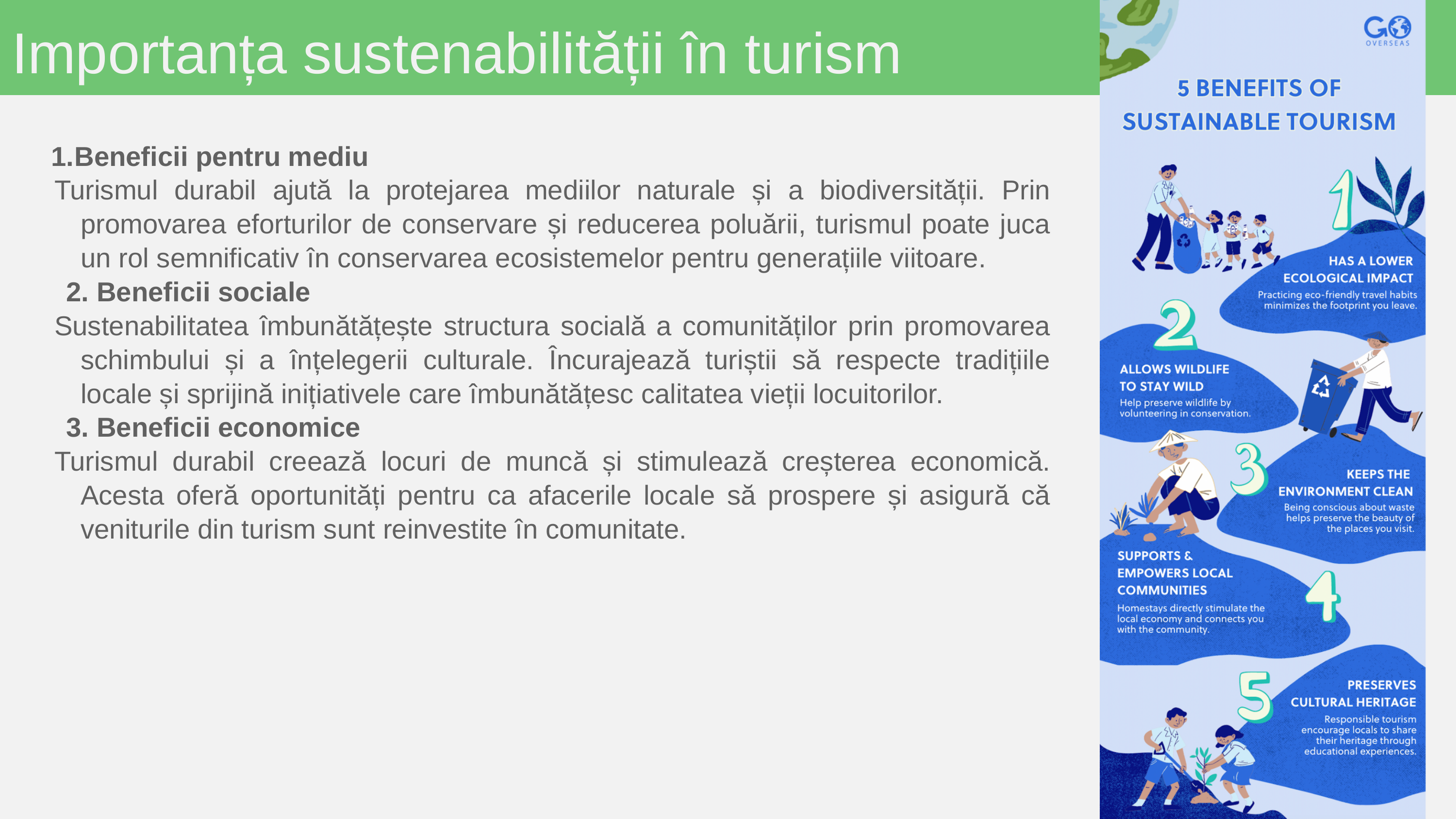

Importanța sustenabilității în turism
Beneficii pentru mediu
Turismul durabil ajută la protejarea mediilor naturale și a biodiversității. Prin promovarea eforturilor de conservare și reducerea poluării, turismul poate juca un rol semnificativ în conservarea ecosistemelor pentru generațiile viitoare.
     2. Beneficii sociale
Sustenabilitatea îmbunătățește structura socială a comunităților prin promovarea schimbului și a înțelegerii culturale. Încurajează turiștii să respecte tradițiile locale și sprijină inițiativele care îmbunătățesc calitatea vieții locuitorilor.
     3. Beneficii economice
Turismul durabil creează locuri de muncă și stimulează creșterea economică. Acesta oferă oportunități pentru ca afacerile locale să prospere și asigură că veniturile din turism sunt reinvestite în comunitate.